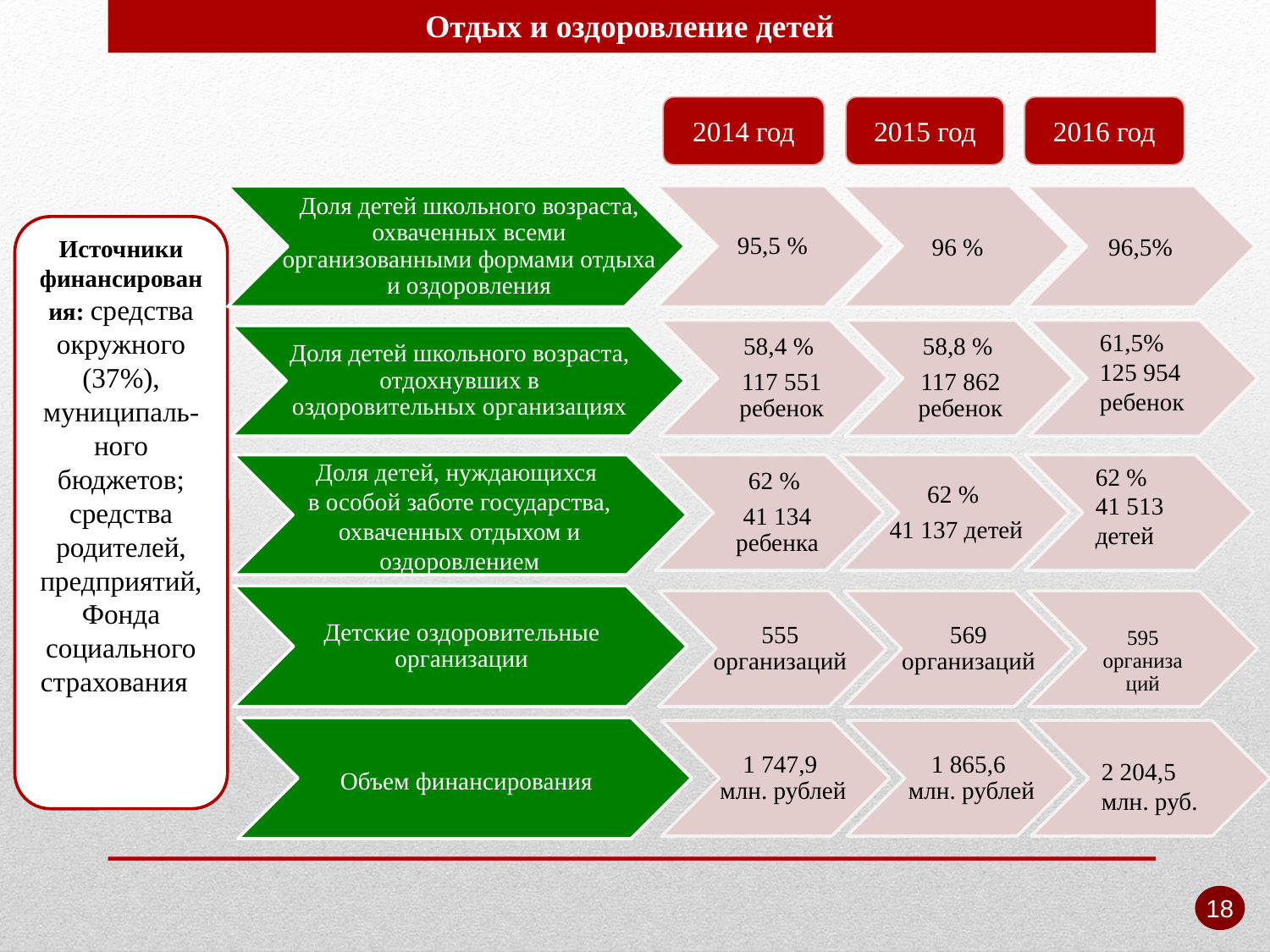

Отдых и оздоровление детей
2015 год
2014 год
2016 год
96,5%

96 %

Доля детей школьного возраста, охваченных всеми организованными формами отдыха и оздоровления

95,5 %
Источники финансирования: средства окружного (37%), муниципаль-ного бюджетов; средства родителей, предприятий, Фонда социального страхования
61,5%
125 954 ребенок

58,8 %
117 862 ребенок

58,4 %
117 551 ребенок

Доля детей школьного возраста, отдохнувших в оздоровительных организациях
62 %
41 513 детей

62 %
41 137 детей

Доля детей, нуждающихся
в особой заботе государства, охваченных отдыхом и оздоровлением

62 %
41 134 ребенка

Детские оздоровительные организации

569 организаций

555 организаций

595 организаций

Объем финансирования

2 204,5 млн. руб.

1 865,6
млн. рублей

1 747,9
млн. рублей
18